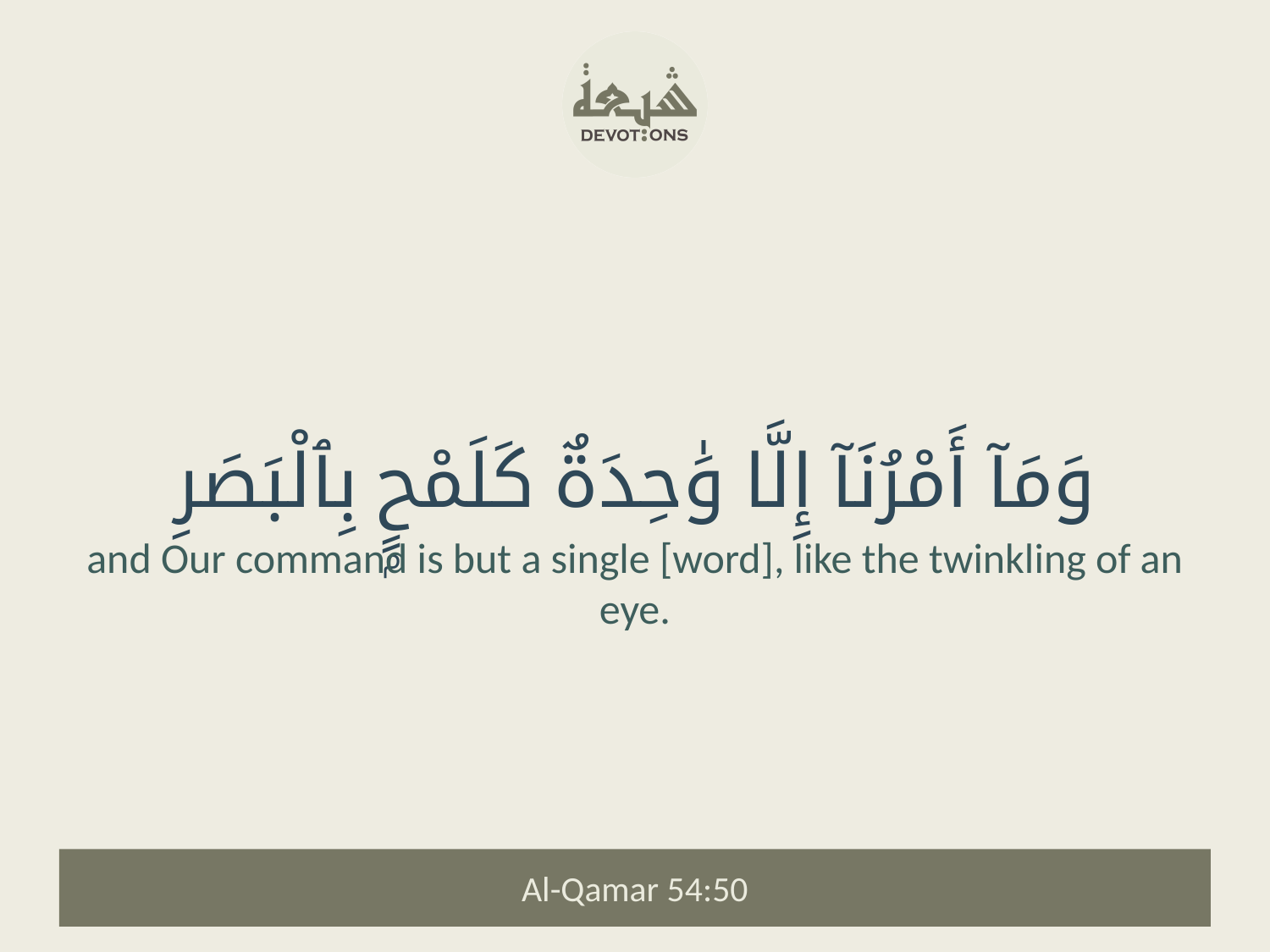

وَمَآ أَمْرُنَآ إِلَّا وَٰحِدَةٌ كَلَمْحٍۭ بِٱلْبَصَرِ
and Our command is but a single [word], like the twinkling of an eye.
Al-Qamar 54:50